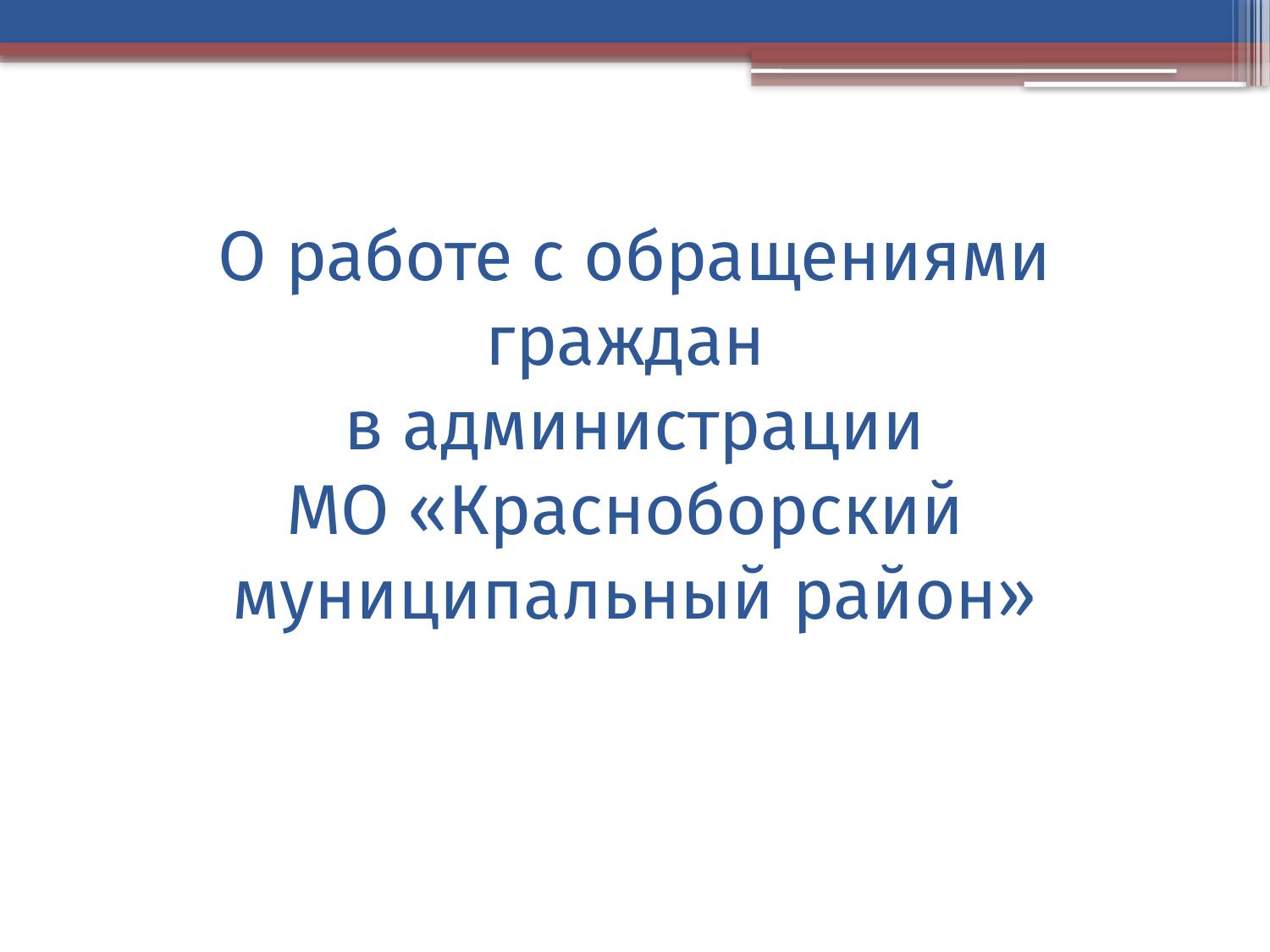

# О работе с обращениями граждан в администрации МО «Красноборский муниципальный район»